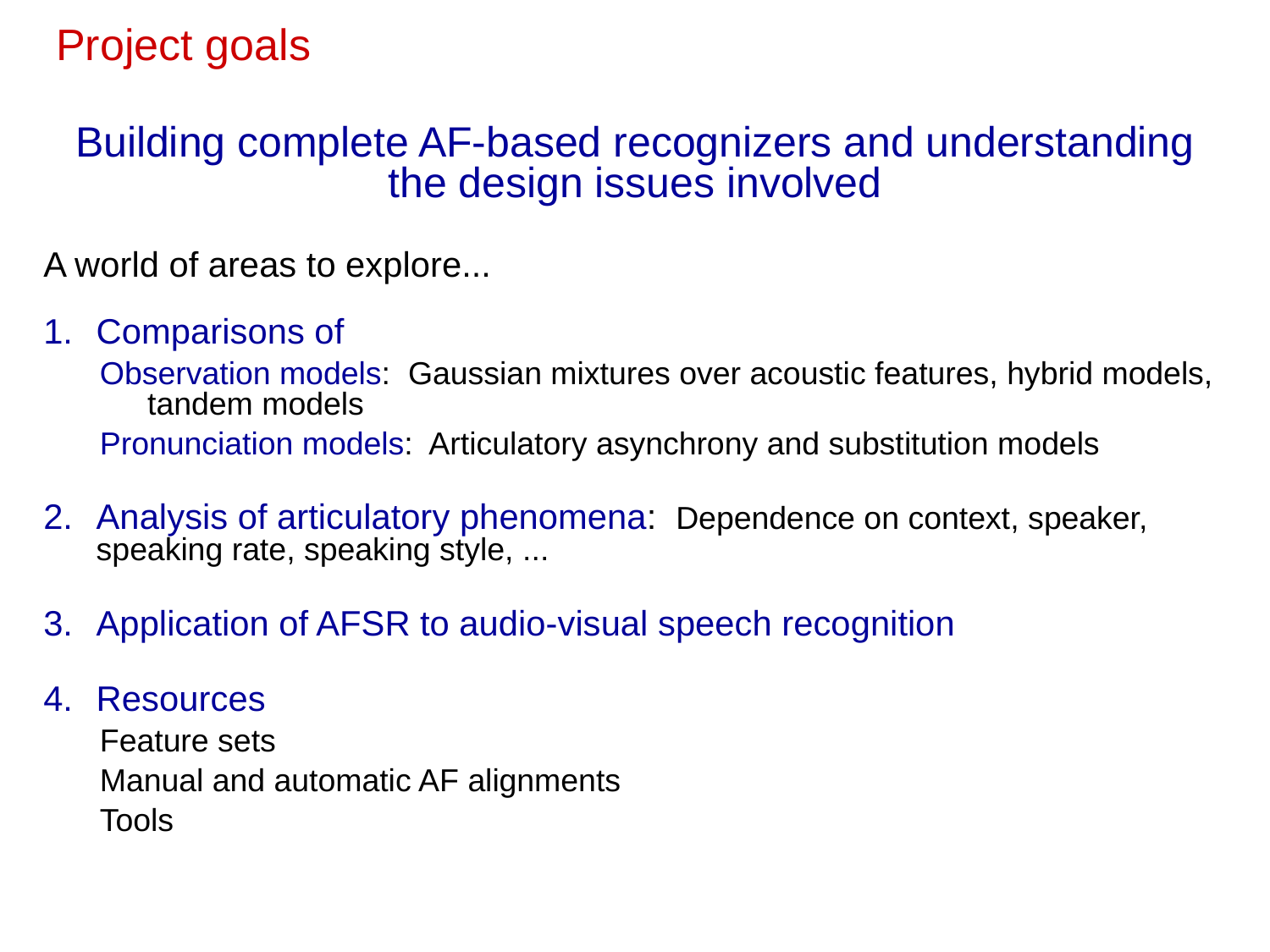

# Project goals
Building complete AF-based recognizers and understanding the design issues involved
A world of areas to explore...

Comparisons of
Observation models:  Gaussian mixtures over acoustic features, hybrid models, tandem models
Pronunciation models:  Articulatory asynchrony and substitution models

Analysis of articulatory phenomena:  Dependence on context, speaker, speaking rate, speaking style, ...

Application of AFSR to audio-visual speech recognition

Resources
Feature sets
Manual and automatic AF alignments
Tools